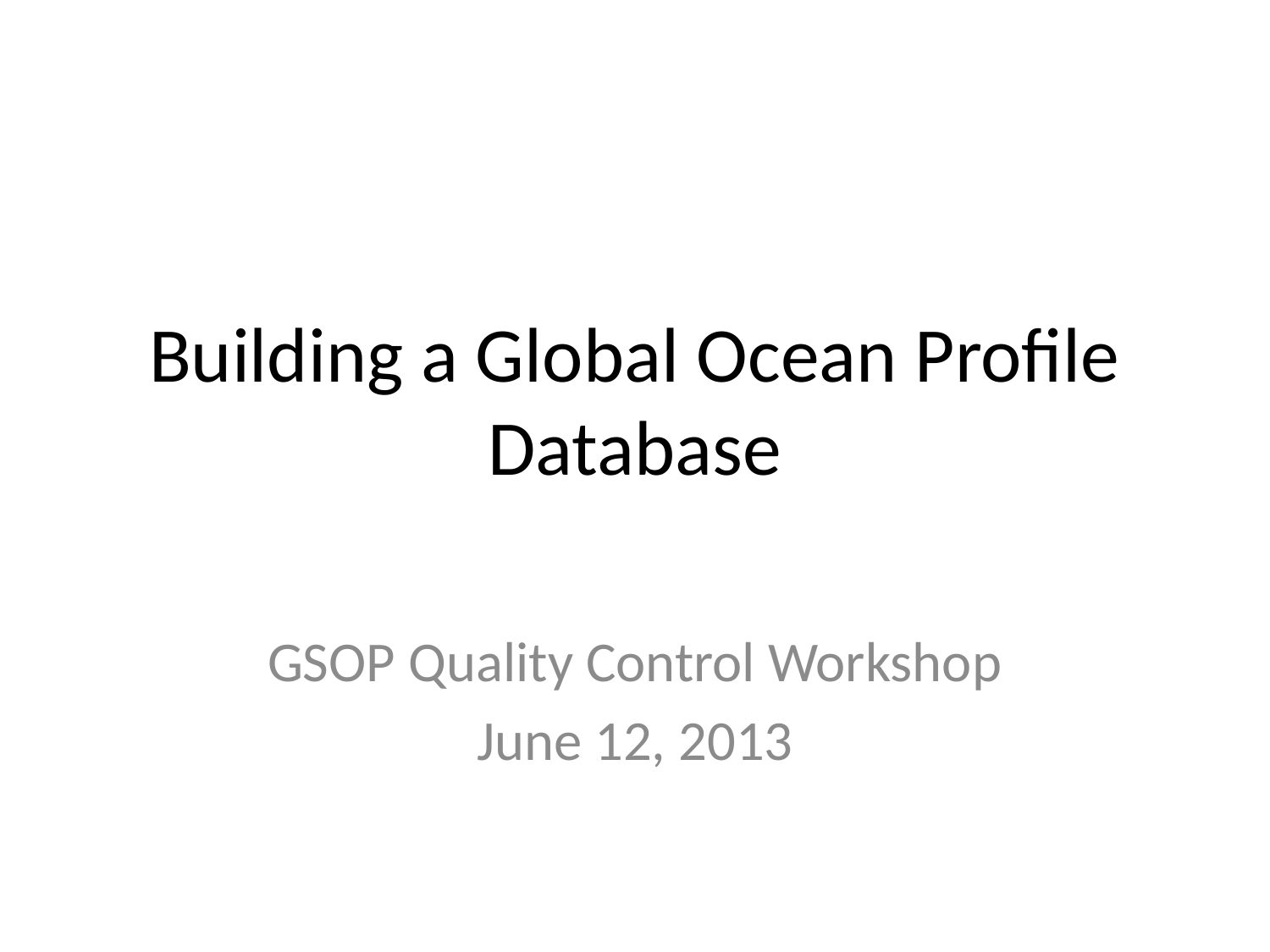

# Building a Global Ocean Profile Database

GSOP Quality Control Workshop
June 12, 2013